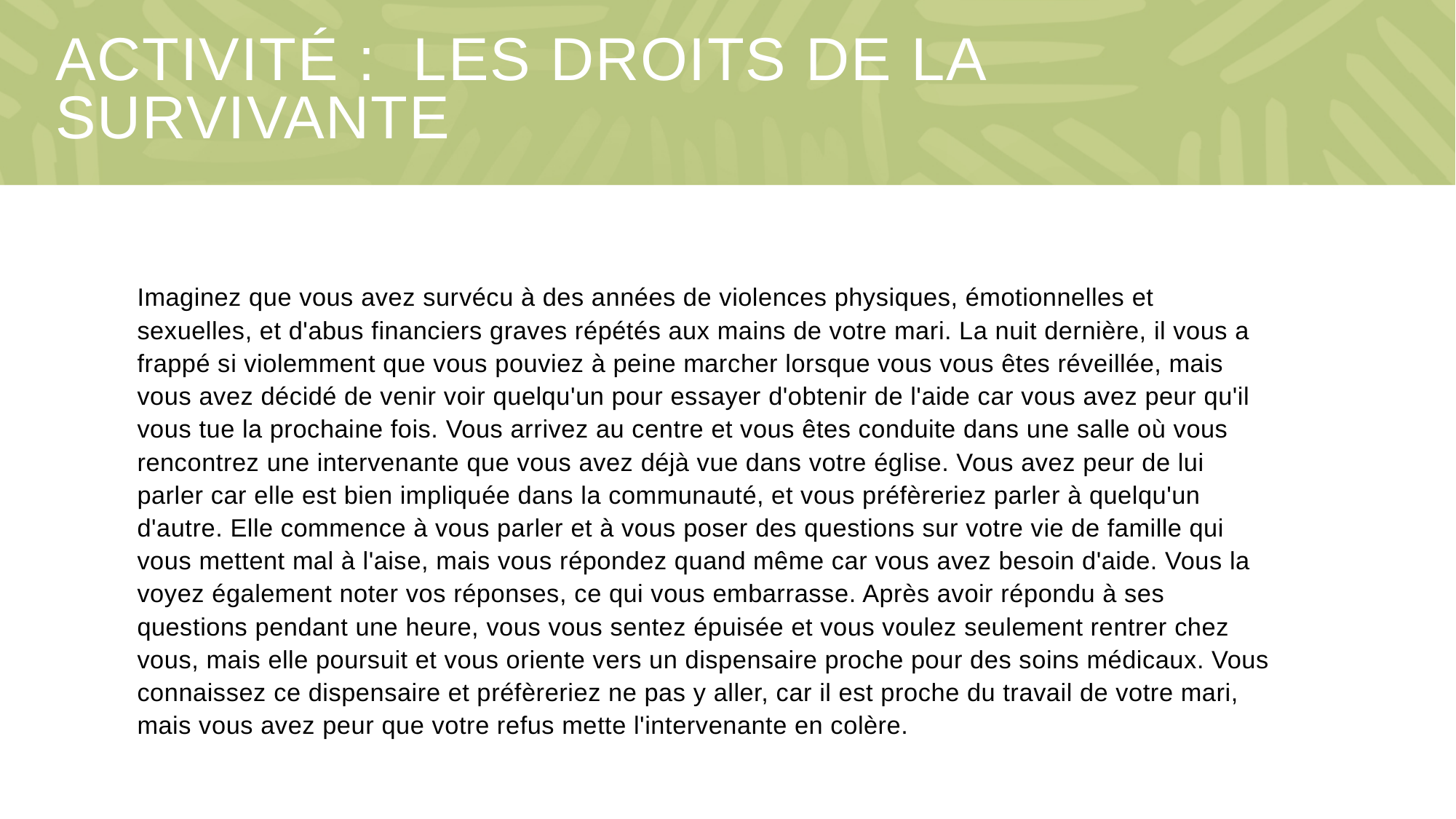

# Activité :  Les droits de la survivante
Imaginez que vous avez survécu à des années de violences physiques, émotionnelles et sexuelles, et d'abus financiers graves répétés aux mains de votre mari. La nuit dernière, il vous a frappé si violemment que vous pouviez à peine marcher lorsque vous vous êtes réveillée, mais vous avez décidé de venir voir quelqu'un pour essayer d'obtenir de l'aide car vous avez peur qu'il vous tue la prochaine fois. Vous arrivez au centre et vous êtes conduite dans une salle où vous rencontrez une intervenante que vous avez déjà vue dans votre église. Vous avez peur de lui parler car elle est bien impliquée dans la communauté, et vous préfèreriez parler à quelqu'un d'autre. Elle commence à vous parler et à vous poser des questions sur votre vie de famille qui vous mettent mal à l'aise, mais vous répondez quand même car vous avez besoin d'aide. Vous la voyez également noter vos réponses, ce qui vous embarrasse. Après avoir répondu à ses questions pendant une heure, vous vous sentez épuisée et vous voulez seulement rentrer chez vous, mais elle poursuit et vous oriente vers un dispensaire proche pour des soins médicaux. Vous connaissez ce dispensaire et préfèreriez ne pas y aller, car il est proche du travail de votre mari, mais vous avez peur que votre refus mette l'intervenante en colère.